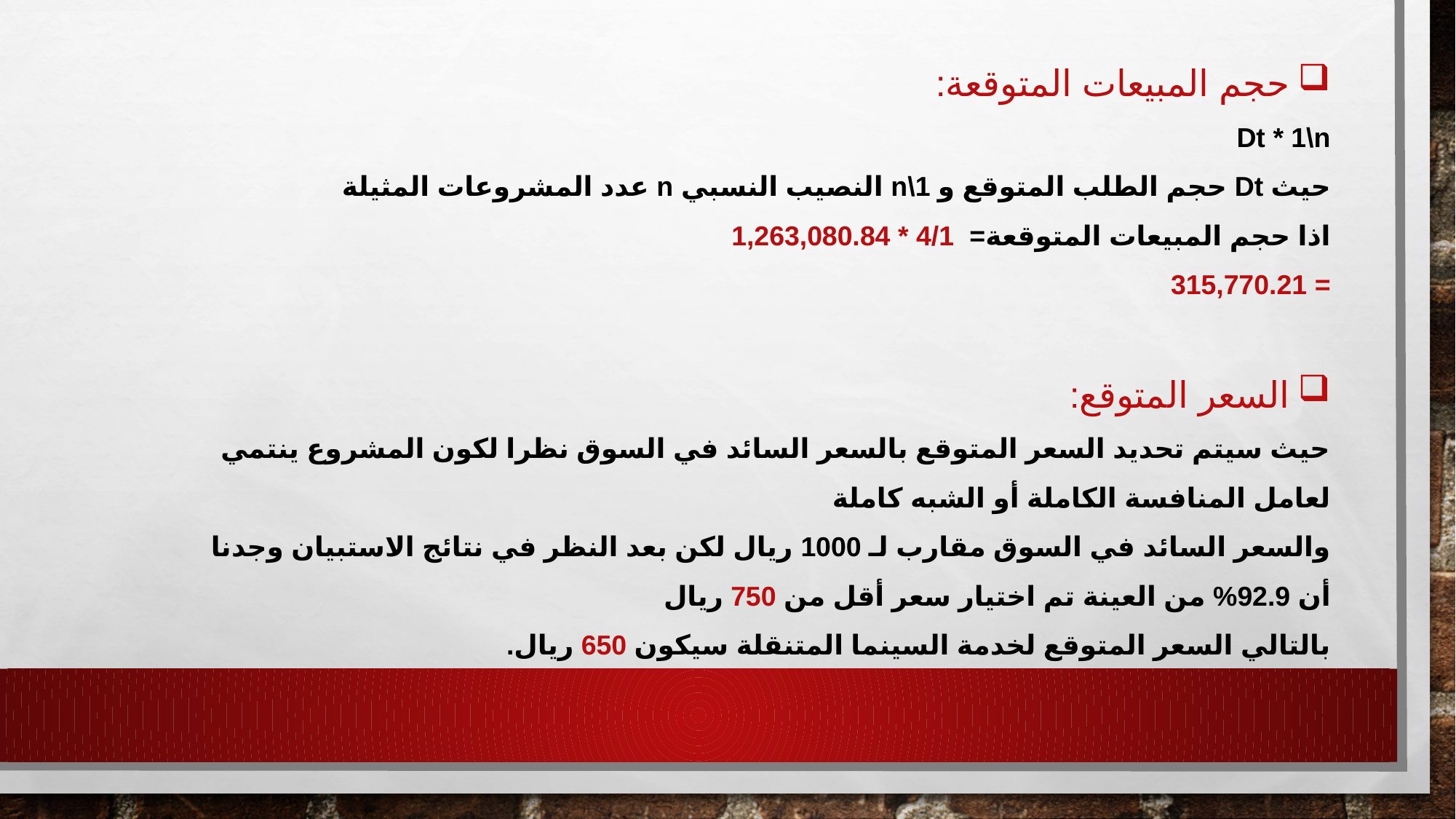

حجم المبيعات المتوقعة:
Dt * 1\n
حيث Dt حجم الطلب المتوقع و 1\n النصيب النسبي n عدد المشروعات المثيلة
اذا حجم المبيعات المتوقعة=  4/1 * 1,263,080.84
= 315,770.21

السعر المتوقع:
حيث سيتم تحديد السعر المتوقع بالسعر السائد في السوق نظرا لكون المشروع ينتمي لعامل المنافسة الكاملة أو الشبه كاملة
والسعر السائد في السوق مقارب لـ 1000 ريال لكن بعد النظر في نتائج الاستبيان وجدنا أن 92.9% من العينة تم اختيار سعر أقل من 750 ريال
بالتالي السعر المتوقع لخدمة السينما المتنقلة سيكون 650 ريال.